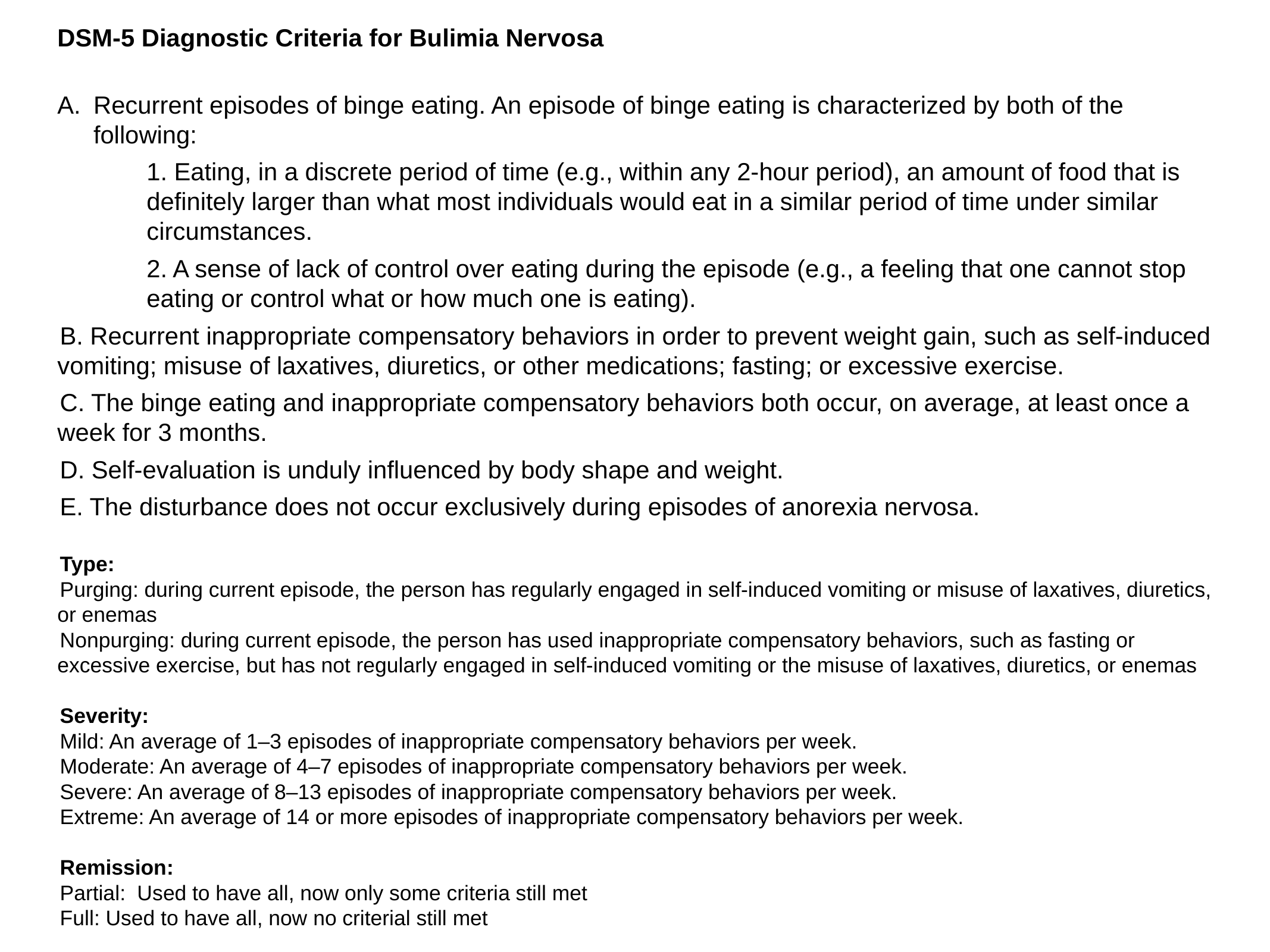

DSM-5 Diagnostic Criteria for Bulimia Nervosa

Recurrent episodes of binge eating. An episode of binge eating is characterized by both of the following:
	1. Eating, in a discrete period of time (e.g., within any 2-hour period), an amount of food that is 	definitely larger than what most individuals would eat in a similar period of time under similar 	circumstances.
	2. A sense of lack of control over eating during the episode (e.g., a feeling that one cannot stop 	eating or control what or how much one is eating).
B. Recurrent inappropriate compensatory behaviors in order to prevent weight gain, such as self-induced vomiting; misuse of laxatives, diuretics, or other medications; fasting; or excessive exercise.
C. The binge eating and inappropriate compensatory behaviors both occur, on average, at least once a week for 3 months.
D. Self-evaluation is unduly influenced by body shape and weight.
E. The disturbance does not occur exclusively during episodes of anorexia nervosa.

Type:
Purging: during current episode, the person has regularly engaged in self-induced vomiting or misuse of laxatives, diuretics, or enemas
Nonpurging: during current episode, the person has used inappropriate compensatory behaviors, such as fasting or excessive exercise, but has not regularly engaged in self-induced vomiting or the misuse of laxatives, diuretics, or enemas

Severity:
Mild: An average of 1–3 episodes of inappropriate compensatory behaviors per week.
Moderate: An average of 4–7 episodes of inappropriate compensatory behaviors per week.
Severe: An average of 8–13 episodes of inappropriate compensatory behaviors per week.
Extreme: An average of 14 or more episodes of inappropriate compensatory behaviors per week.

Remission:
Partial:  Used to have all, now only some criteria still met
Full: Used to have all, now no criterial still met